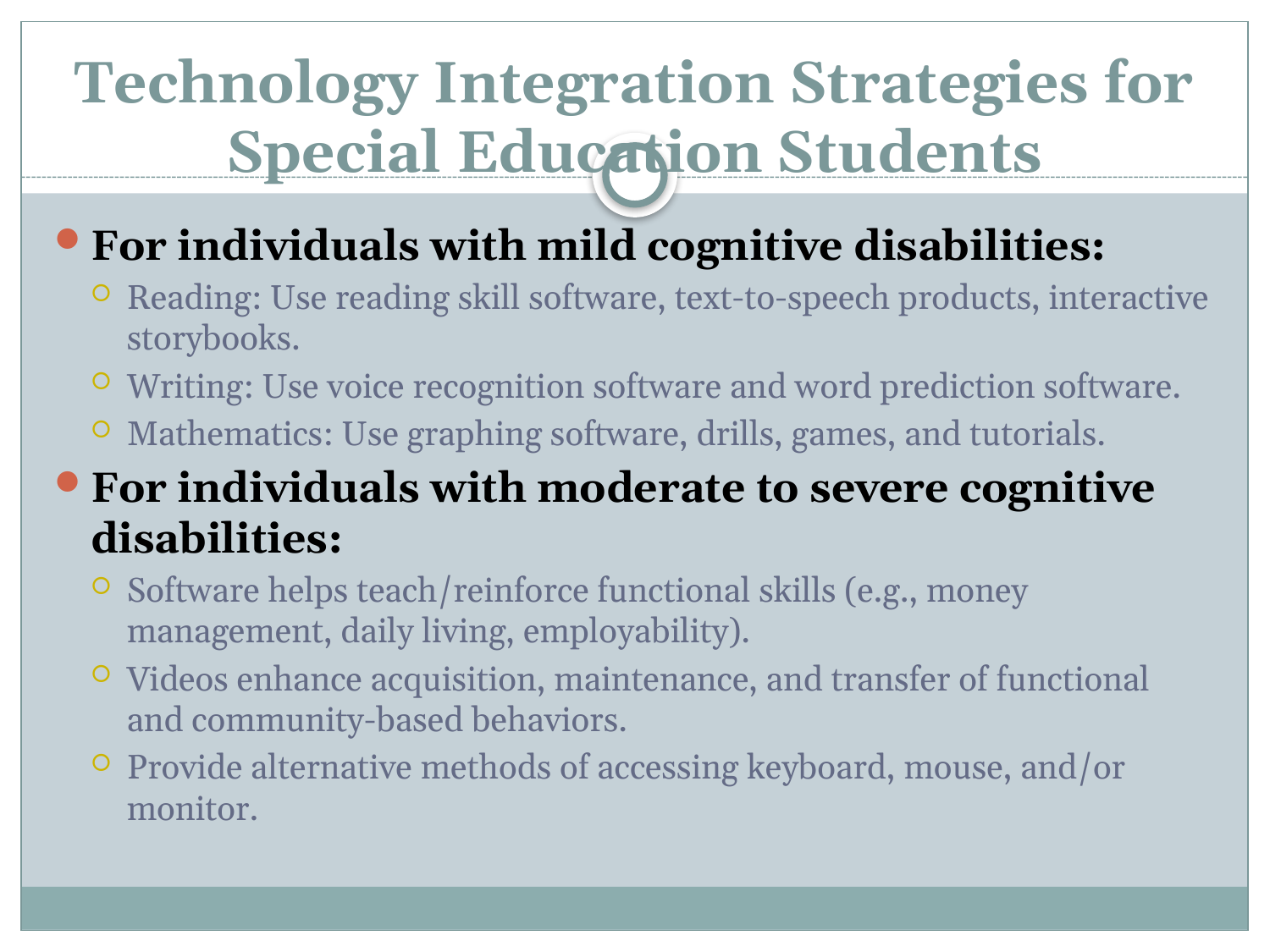

# Technology Integration Strategies for Special Education Students
For individuals with mild cognitive disabilities:
Reading: Use reading skill software, text-to-speech products, interactive storybooks.
Writing: Use voice recognition software and word prediction software.
Mathematics: Use graphing software, drills, games, and tutorials.
For individuals with moderate to severe cognitive disabilities:
Software helps teach/reinforce functional skills (e.g., money management, daily living, employability).
Videos enhance acquisition, maintenance, and transfer of functional and community-based behaviors.
Provide alternative methods of accessing keyboard, mouse, and/or monitor.